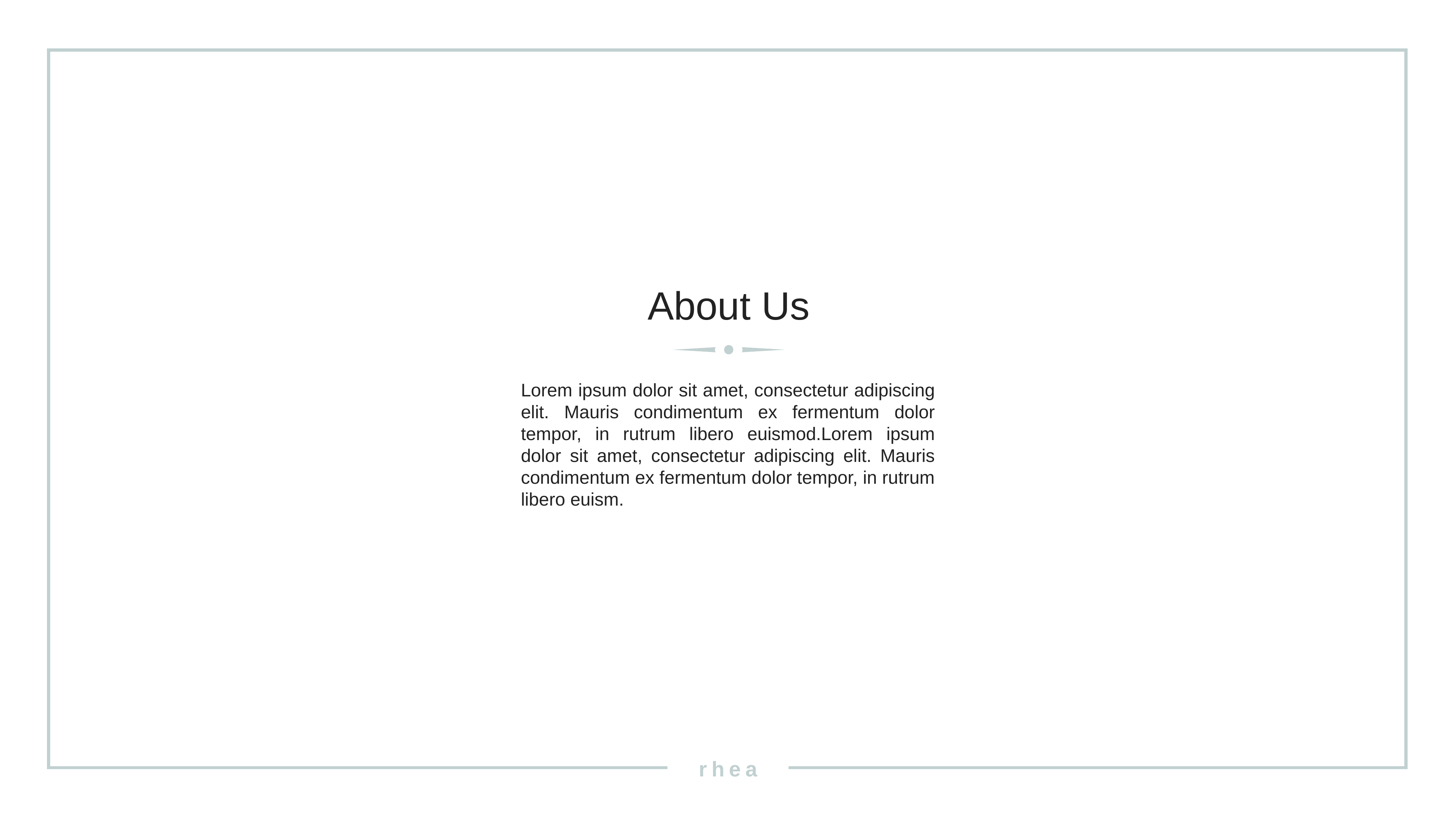

About Us

Lorem ipsum dolor sit amet, consectetur adipiscing elit. Mauris condimentum ex fermentum dolor tempor, in rutrum libero euismod.Lorem ipsum dolor sit amet, consectetur adipiscing elit. Mauris condimentum ex fermentum dolor tempor, in rutrum libero euism.